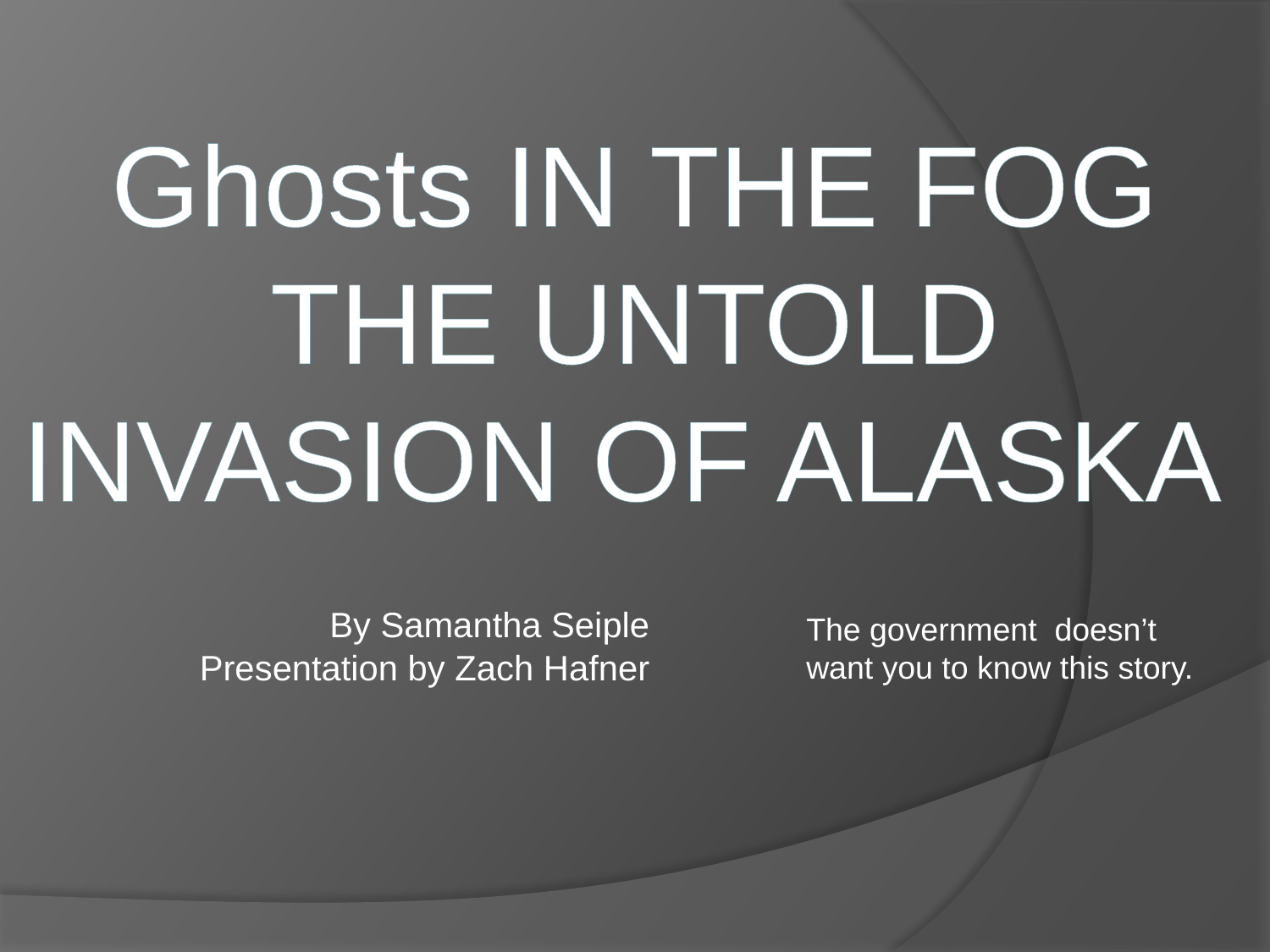

# Ghosts IN THE FOG THE UNTOLD INVASION OF ALASKA
By Samantha Seiple Presentation by Zach Hafner
The government  doesn’t  want you to know this story.